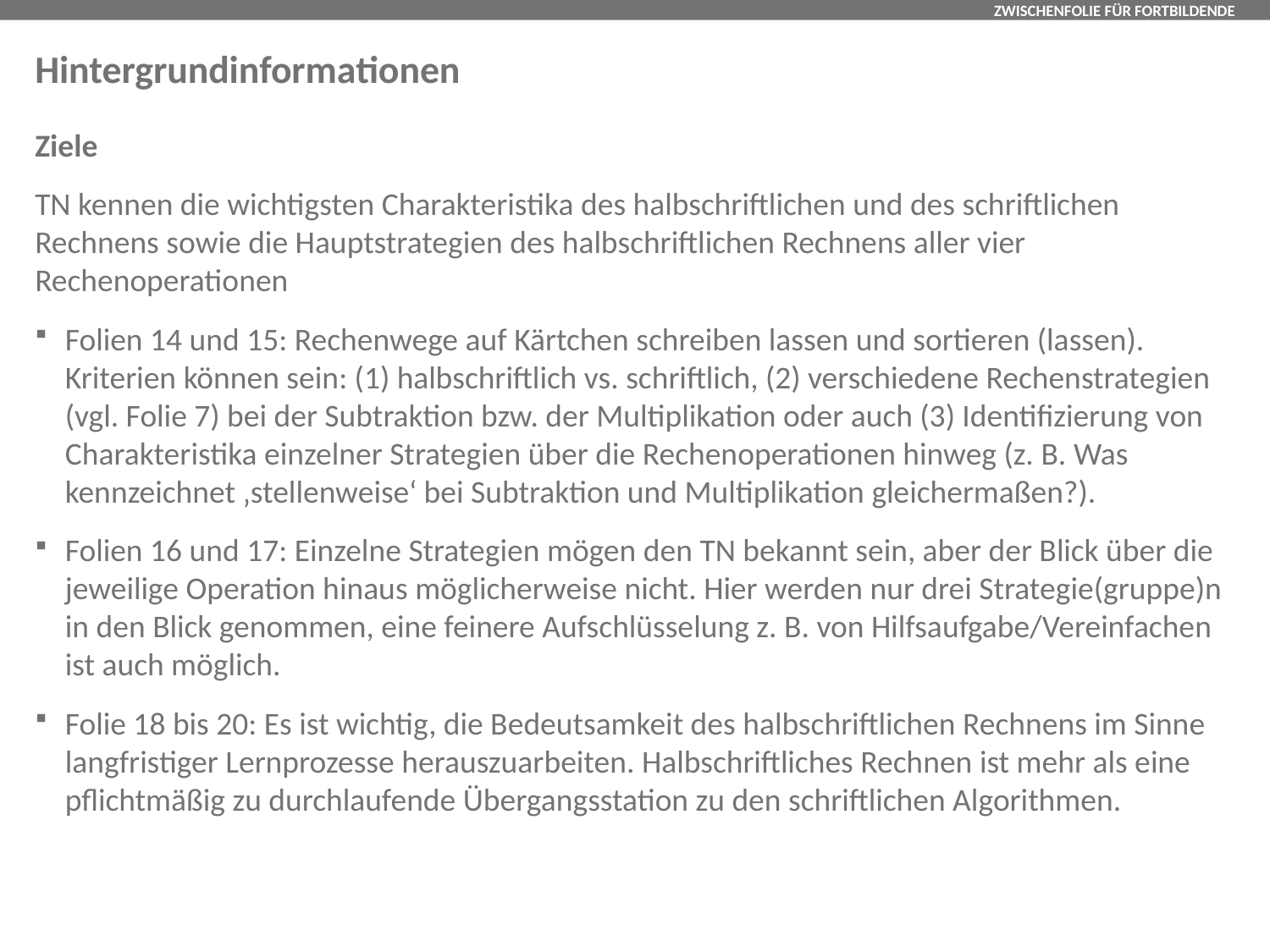

# Hintergrundinformationen
Ziele
TN kennen die wichtigsten Charakteristika des halbschriftlichen und des schriftlichen Rechnens sowie die Hauptstrategien des halbschriftlichen Rechnens aller vier Rechenoperationen
Folien 14 und 15: Rechenwege auf Kärtchen schreiben lassen und sortieren (lassen). Kriterien können sein: (1) halbschriftlich vs. schriftlich, (2) verschiedene Rechenstrategien (vgl. Folie 7) bei der Subtraktion bzw. der Multiplikation oder auch (3) Identifizierung von Charakteristika einzelner Strategien über die Rechenoperationen hinweg (z. B. Was kennzeichnet ‚stellenweise‘ bei Subtraktion und Multiplikation gleichermaßen?).
Folien 16 und 17: Einzelne Strategien mögen den TN bekannt sein, aber der Blick über die jeweilige Operation hinaus möglicherweise nicht. Hier werden nur drei Strategie(gruppe)n in den Blick genommen, eine feinere Aufschlüsselung z. B. von Hilfsaufgabe/Vereinfachen ist auch möglich.
Folie 18 bis 20: Es ist wichtig, die Bedeutsamkeit des halbschriftlichen Rechnens im Sinne langfristiger Lernprozesse herauszuarbeiten. Halbschriftliches Rechnen ist mehr als eine pflichtmäßig zu durchlaufende Übergangsstation zu den schriftlichen Algorithmen.